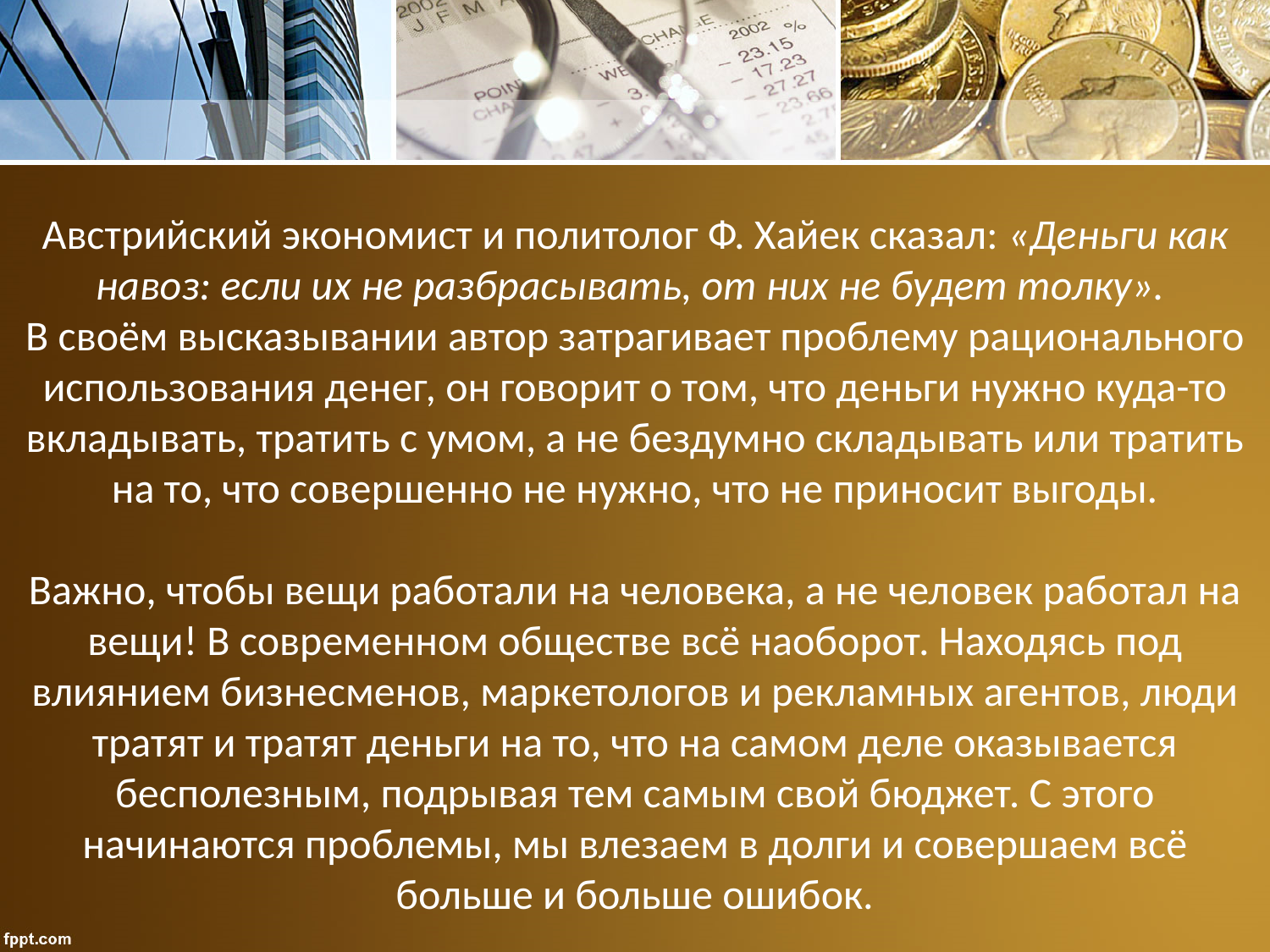

Австрийский экономист и политолог Ф. Хайек сказал: «Деньги как навоз: если их не разбрасывать, от них не будет толку».
В своём высказывании автор затрагивает проблему рационального использования денег, он говорит о том, что деньги нужно куда-то вкладывать, тратить с умом, а не бездумно складывать или тратить на то, что совершенно не нужно, что не приносит выгоды.

Важно, чтобы вещи работали на человека, а не человек работал на вещи! В современном обществе всё наоборот. Находясь под влиянием бизнесменов, маркетологов и рекламных агентов, люди тратят и тратят деньги на то, что на самом деле оказывается бесполезным, подрывая тем самым свой бюджет. С этого начинаются проблемы, мы влезаем в долги и совершаем всё больше и больше ошибок.